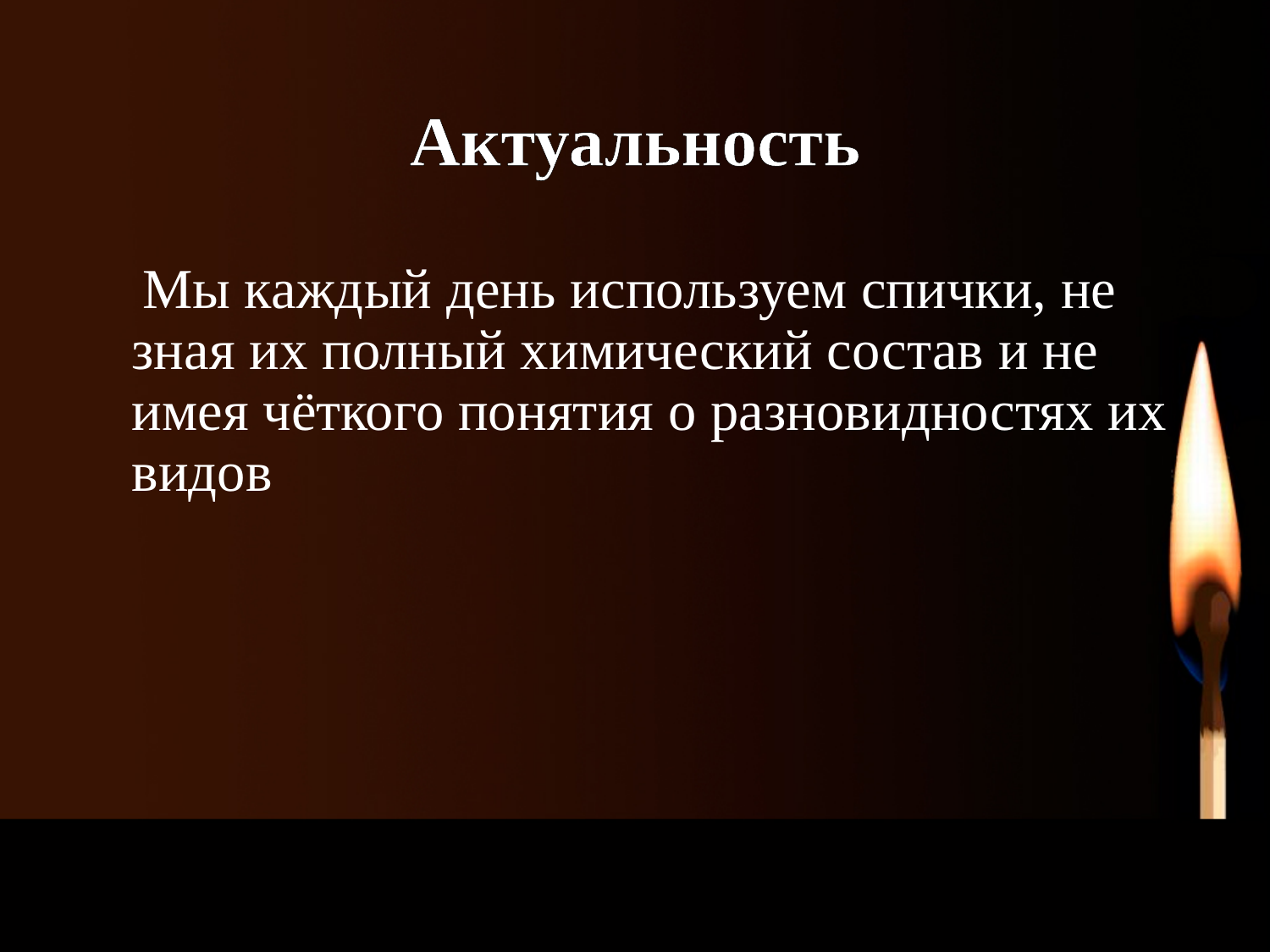

# Актуальность
   Мы каждый день используем спички, не зная их полный химический состав и не имея чёткого понятия о разновидностях их видов